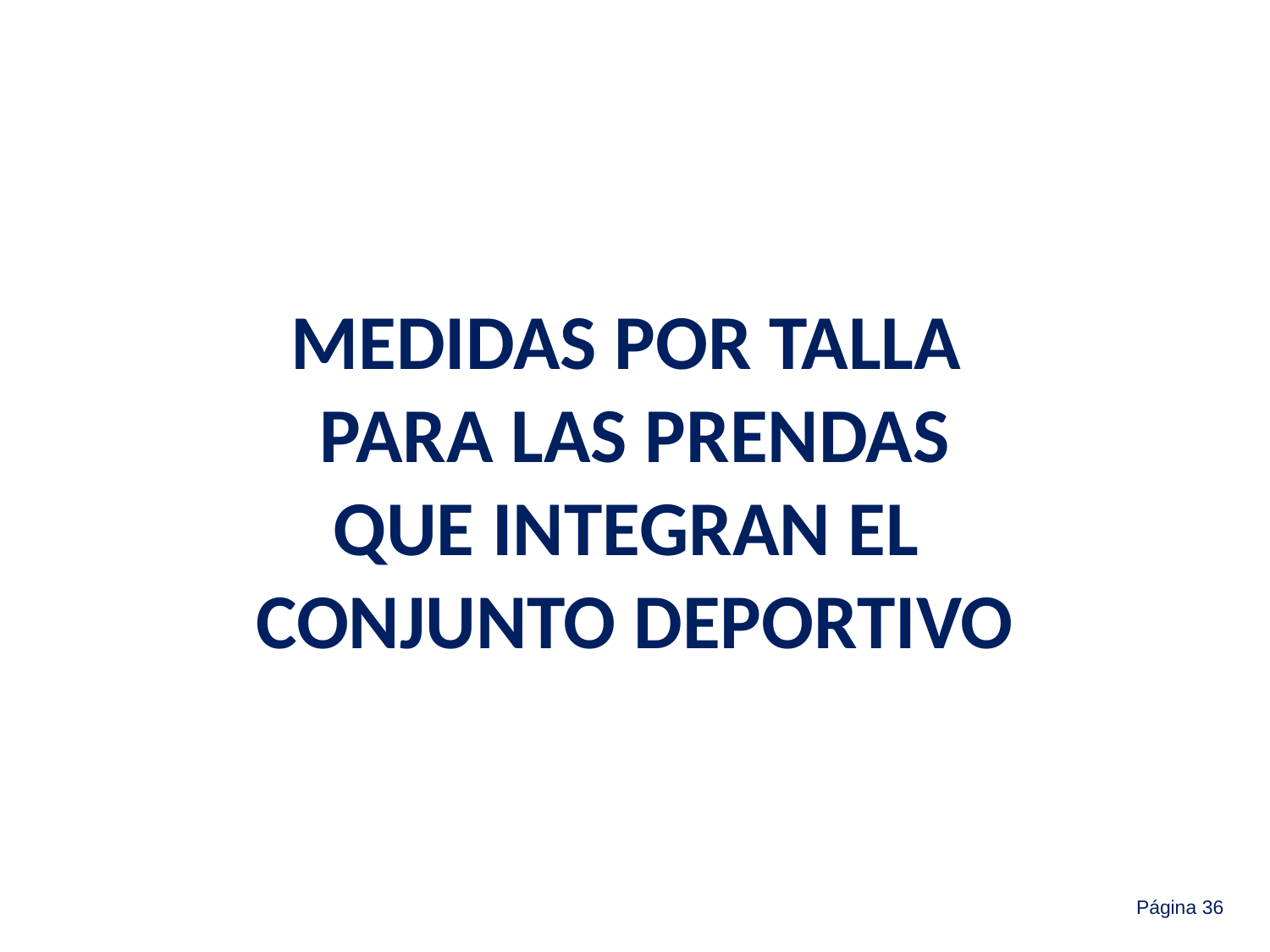

MEDIDAS POR TALLA
PARA LAS PRENDAS
QUE INTEGRAN EL
CONJUNTO DEPORTIVO
Página 36